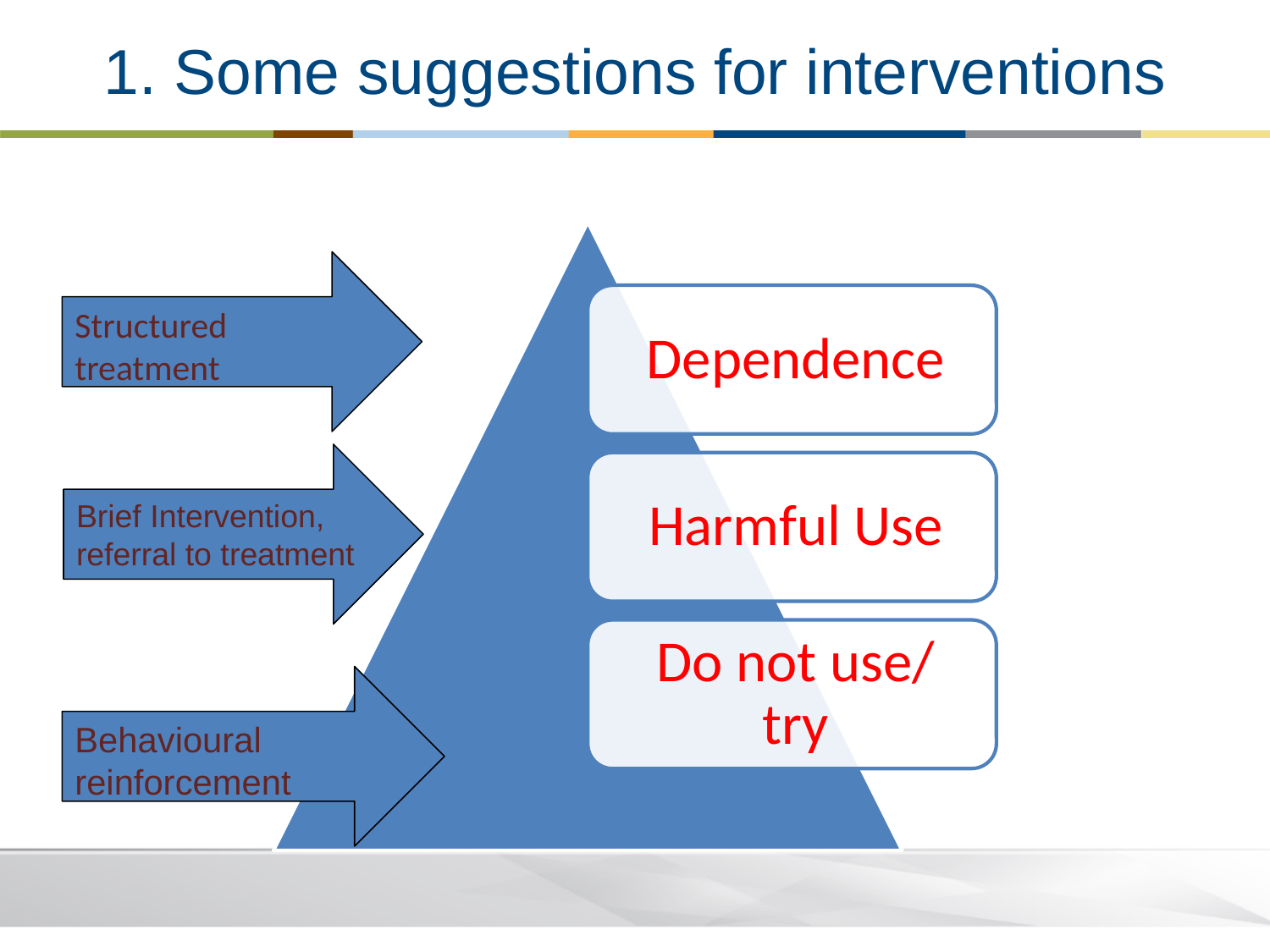

# 1. Some suggestions for interventions
Dependence
Harmful Use
Do not use/ try
Structured treatment
Brief Intervention, referral to treatment
Behavioural reinforcement